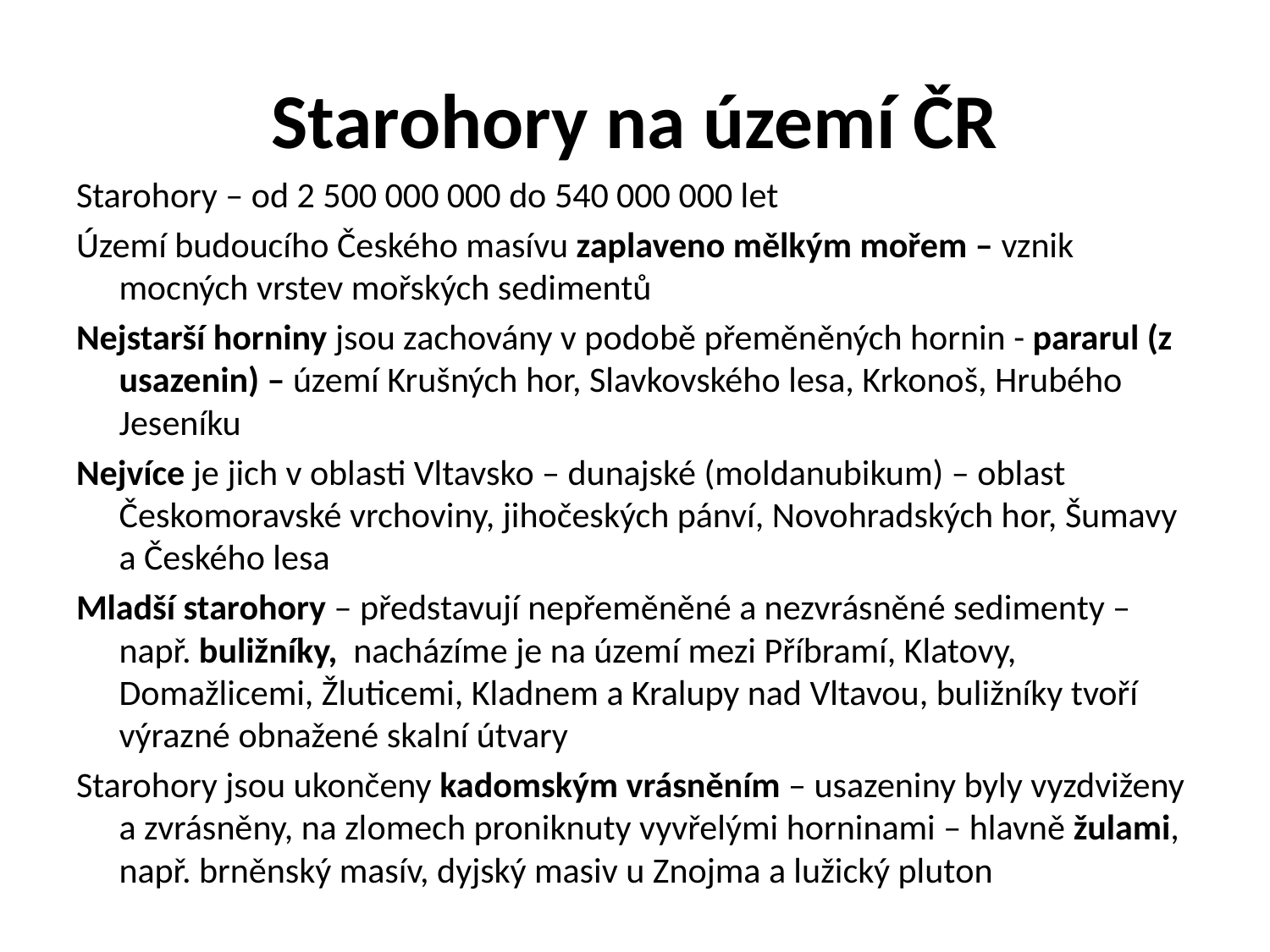

# Starohory na území ČR
Starohory – od 2 500 000 000 do 540 000 000 let
Území budoucího Českého masívu zaplaveno mělkým mořem – vznik mocných vrstev mořských sedimentů
Nejstarší horniny jsou zachovány v podobě přeměněných hornin - pararul (z usazenin) – území Krušných hor, Slavkovského lesa, Krkonoš, Hrubého Jeseníku
Nejvíce je jich v oblasti Vltavsko – dunajské (moldanubikum) – oblast Českomoravské vrchoviny, jihočeských pánví, Novohradských hor, Šumavy a Českého lesa
Mladší starohory – představují nepřeměněné a nezvrásněné sedimenty – např. buližníky,  nacházíme je na území mezi Příbramí, Klatovy, Domažlicemi, Žluticemi, Kladnem a Kralupy nad Vltavou, buližníky tvoří výrazné obnažené skalní útvary
Starohory jsou ukončeny kadomským vrásněním – usazeniny byly vyzdviženy a zvrásněny, na zlomech proniknuty vyvřelými horninami – hlavně žulami, např. brněnský masív, dyjský masiv u Znojma a lužický pluton